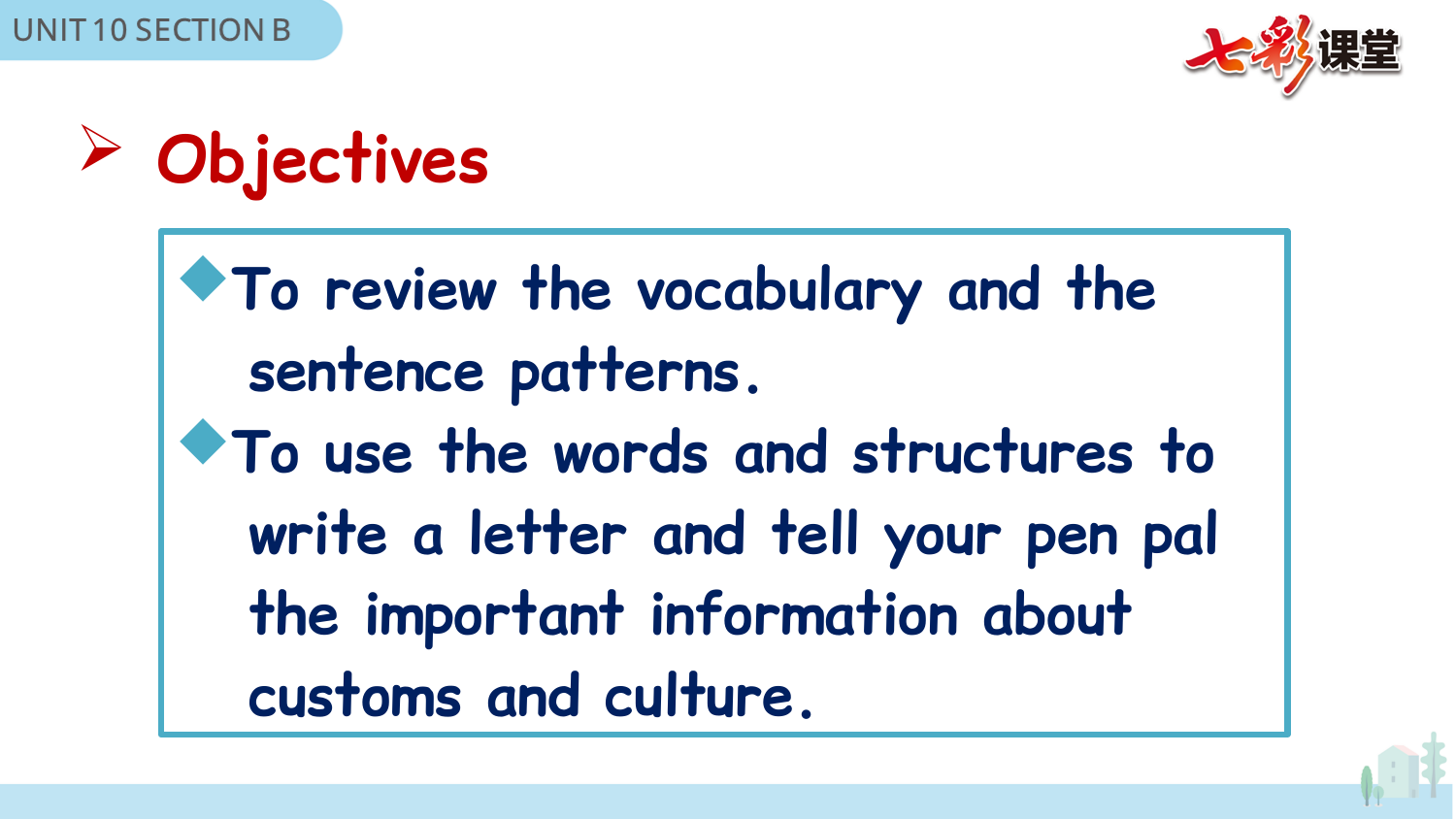

Objectives
To review the vocabulary and the
   sentence patterns.
To use the words and structures to
   write a letter and tell your pen pal
   the important information about
   customs and culture.